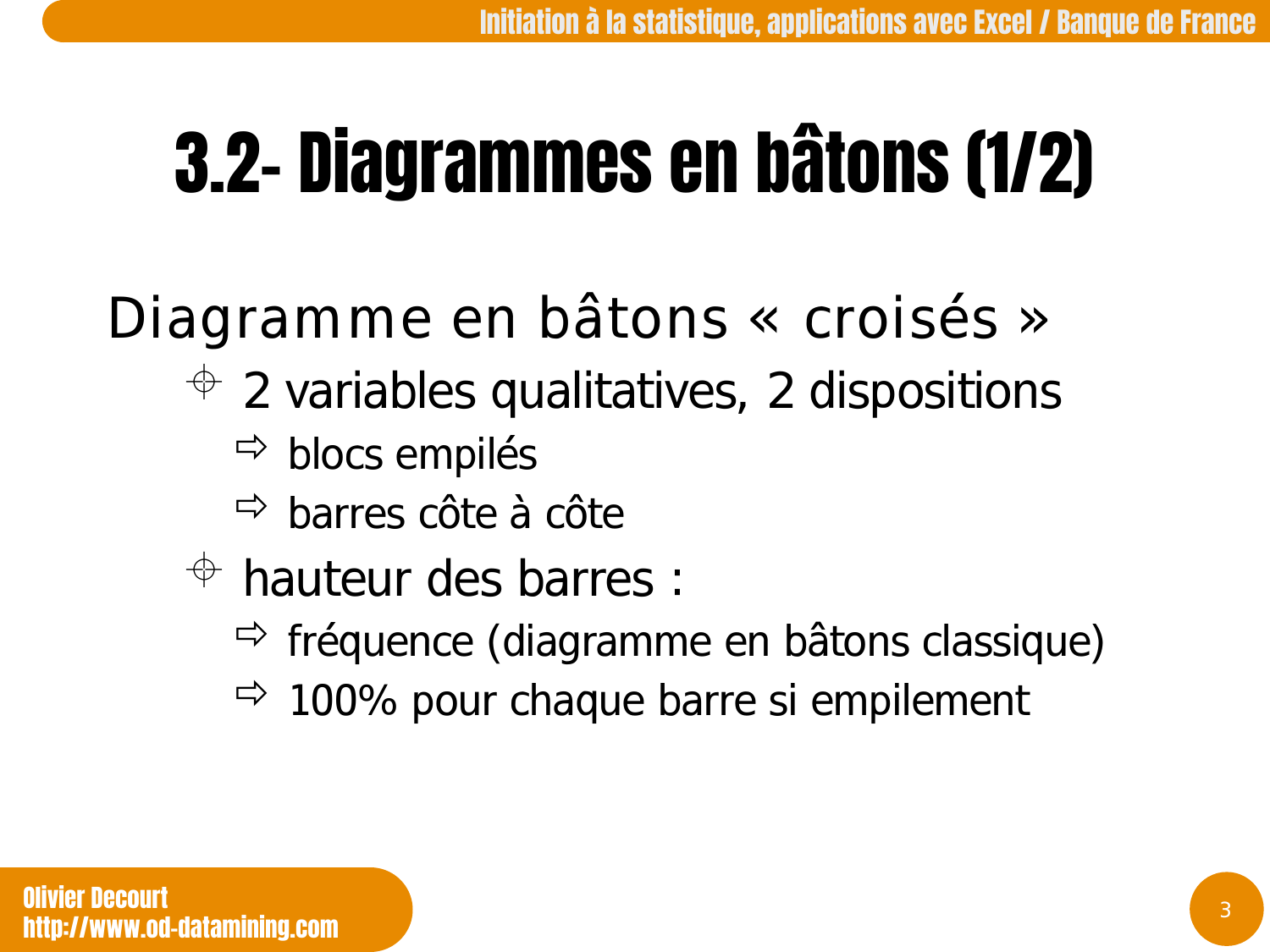

# 3.2- Diagrammes en bâtons (1/2)
Diagramme en bâtons « croisés »
 2 variables qualitatives, 2 dispositions
 blocs empilés
 barres côte à côte
 hauteur des barres :
 fréquence (diagramme en bâtons classique)
 100% pour chaque barre si empilement